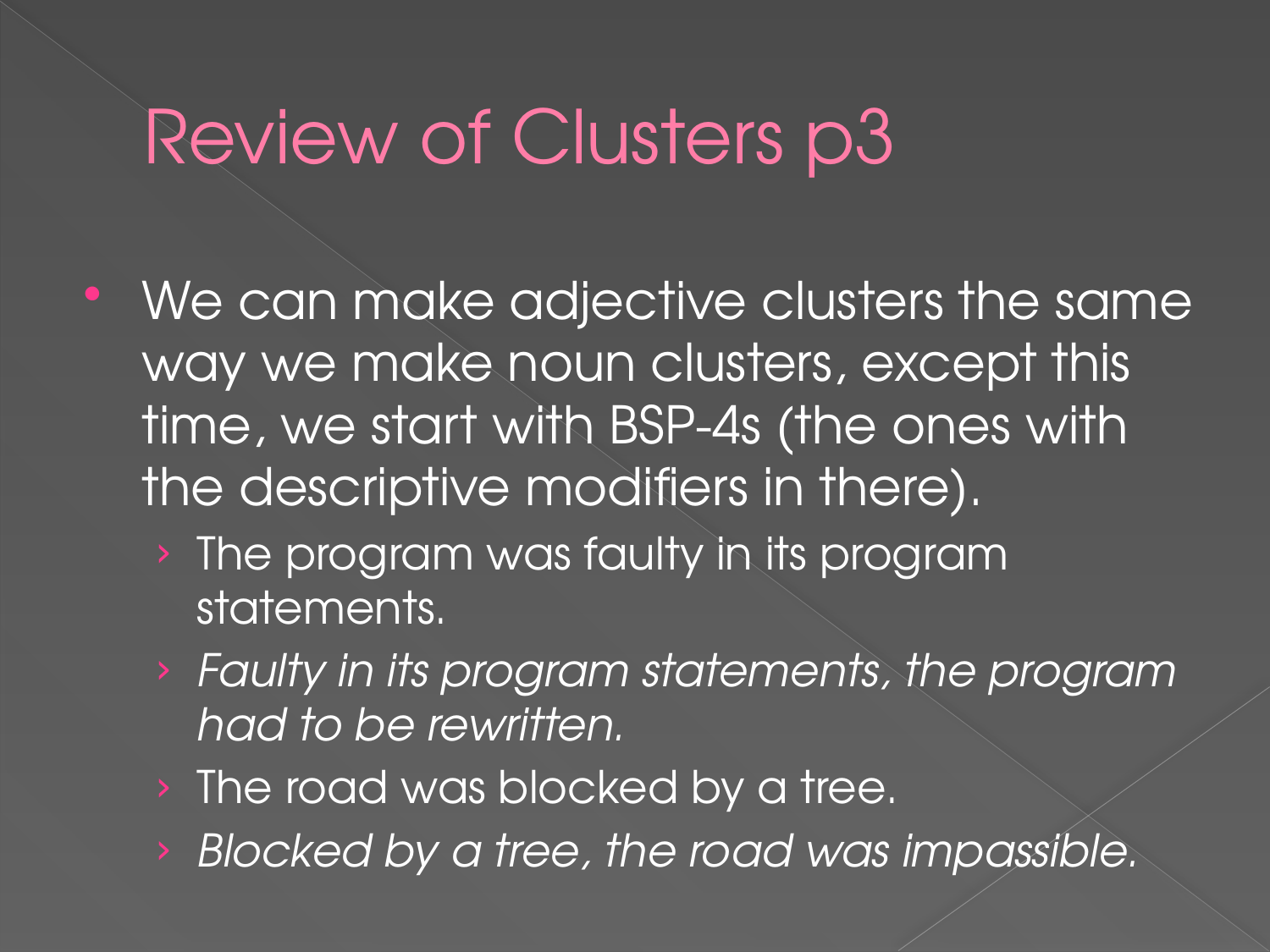

# Review of Clusters p3
We can make adjective clusters the same way we make noun clusters, except this time, we start with BSP-4s (the ones with the descriptive modifiers in there).
The program was faulty in its program statements.
Faulty in its program statements, the program had to be rewritten.
The road was blocked by a tree.
Blocked by a tree, the road was impassible.